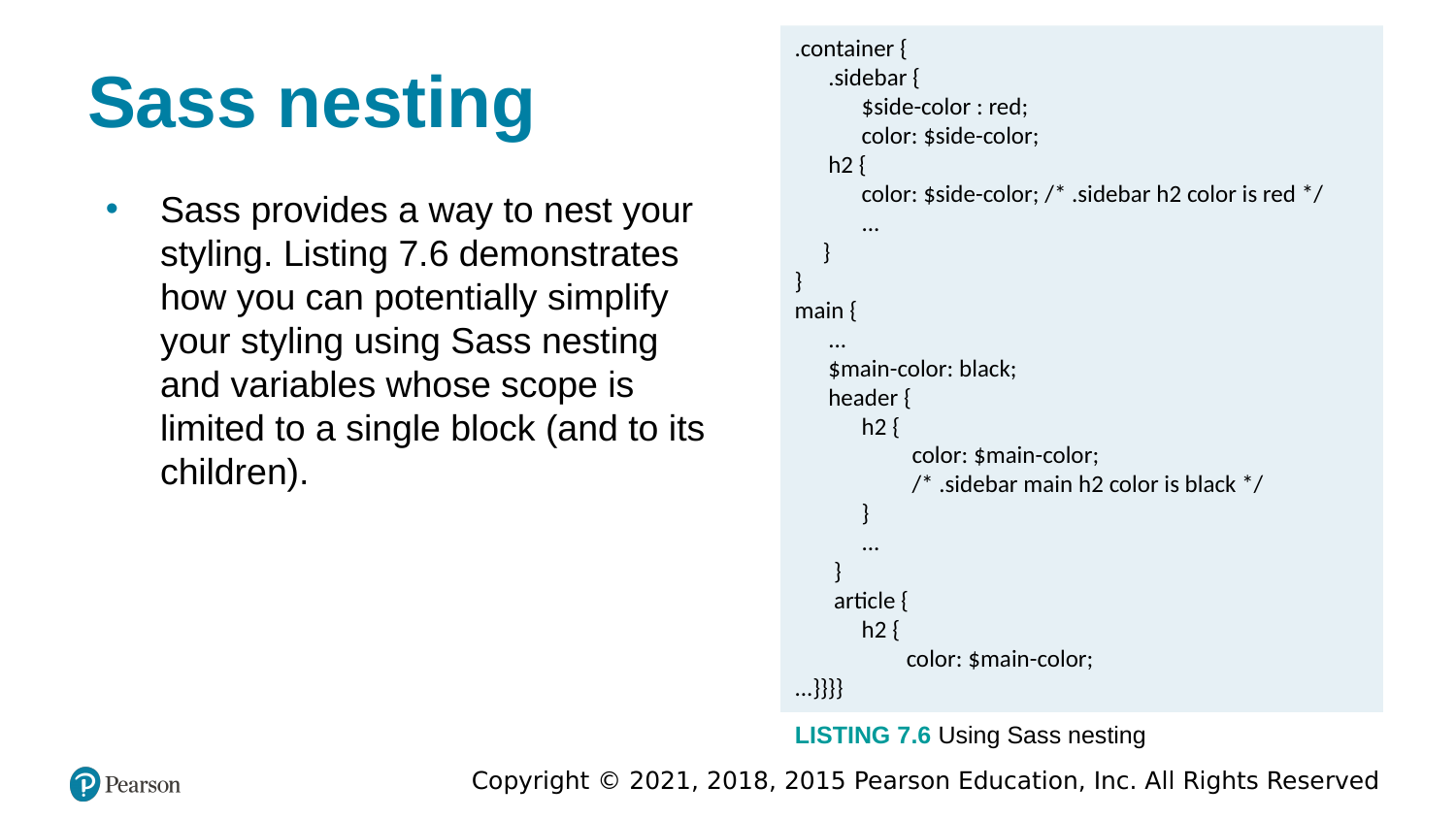

# Sass nesting
.container {
      .sidebar {
            $side-color : red;
            color: $side-color;
      h2 {
            color: $side-color; /* .sidebar h2 color is red */
            ...
     }
}
main {
      ...
      $main-color: black;
      header {
            h2 {
                     color: $main-color;
                     /* .sidebar main h2 color is black */
            }
            ...
       }
       article {
            h2 {
                    color: $main-color;
...}}}}
Sass provides a way to nest your styling. Listing 7.6 demonstrates how you can potentially simplify your styling using Sass nesting and variables whose scope is limited to a single block (and to its children).
LISTING 7.6 Using Sass nesting